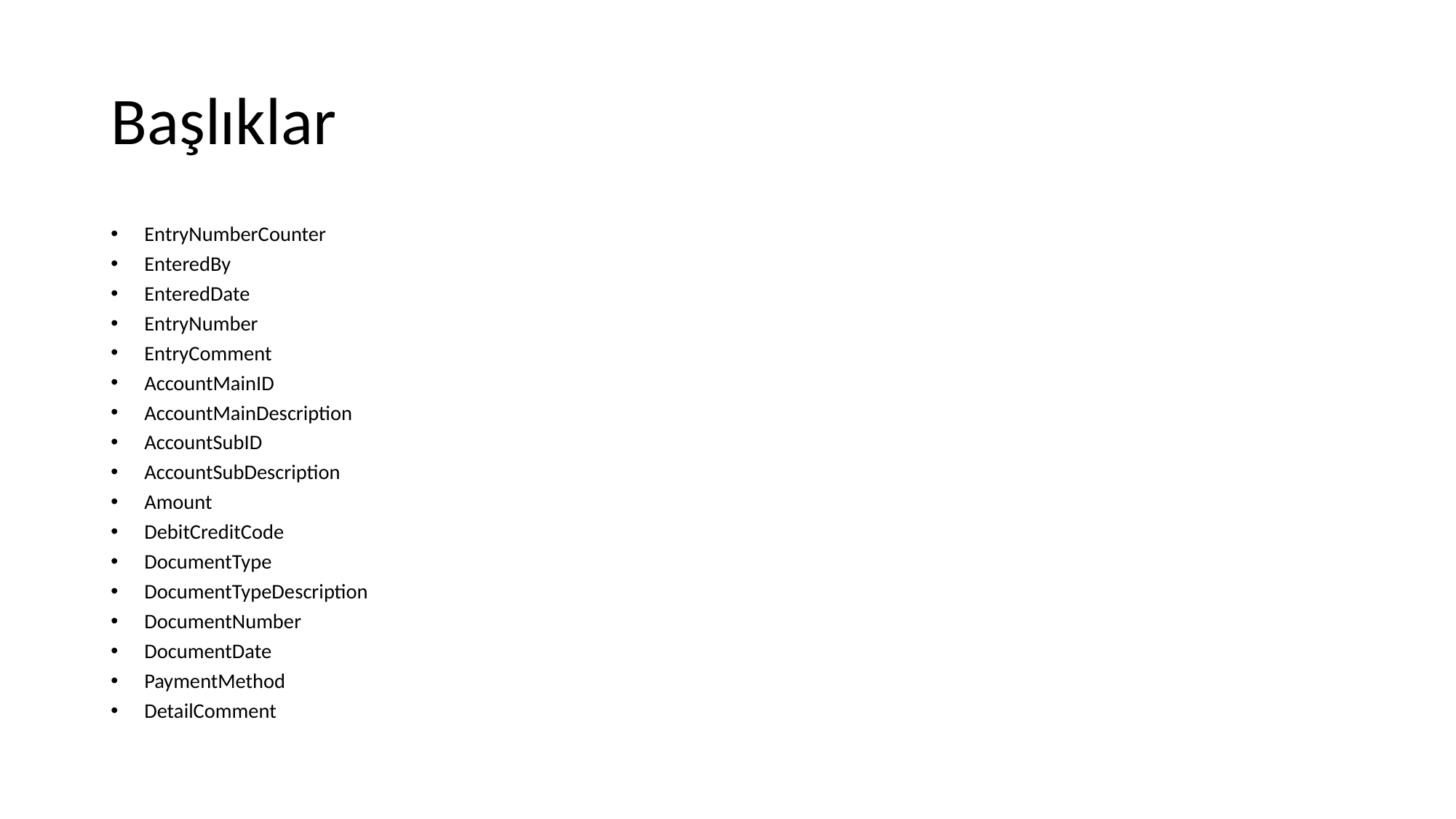

# Başlıklar
EntryNumberCounter
EnteredBy
EnteredDate
EntryNumber
EntryComment
AccountMainID
AccountMainDescription
AccountSubID
AccountSubDescription
Amount
DebitCreditCode
DocumentType
DocumentTypeDescription
DocumentNumber
DocumentDate
PaymentMethod
DetailComment